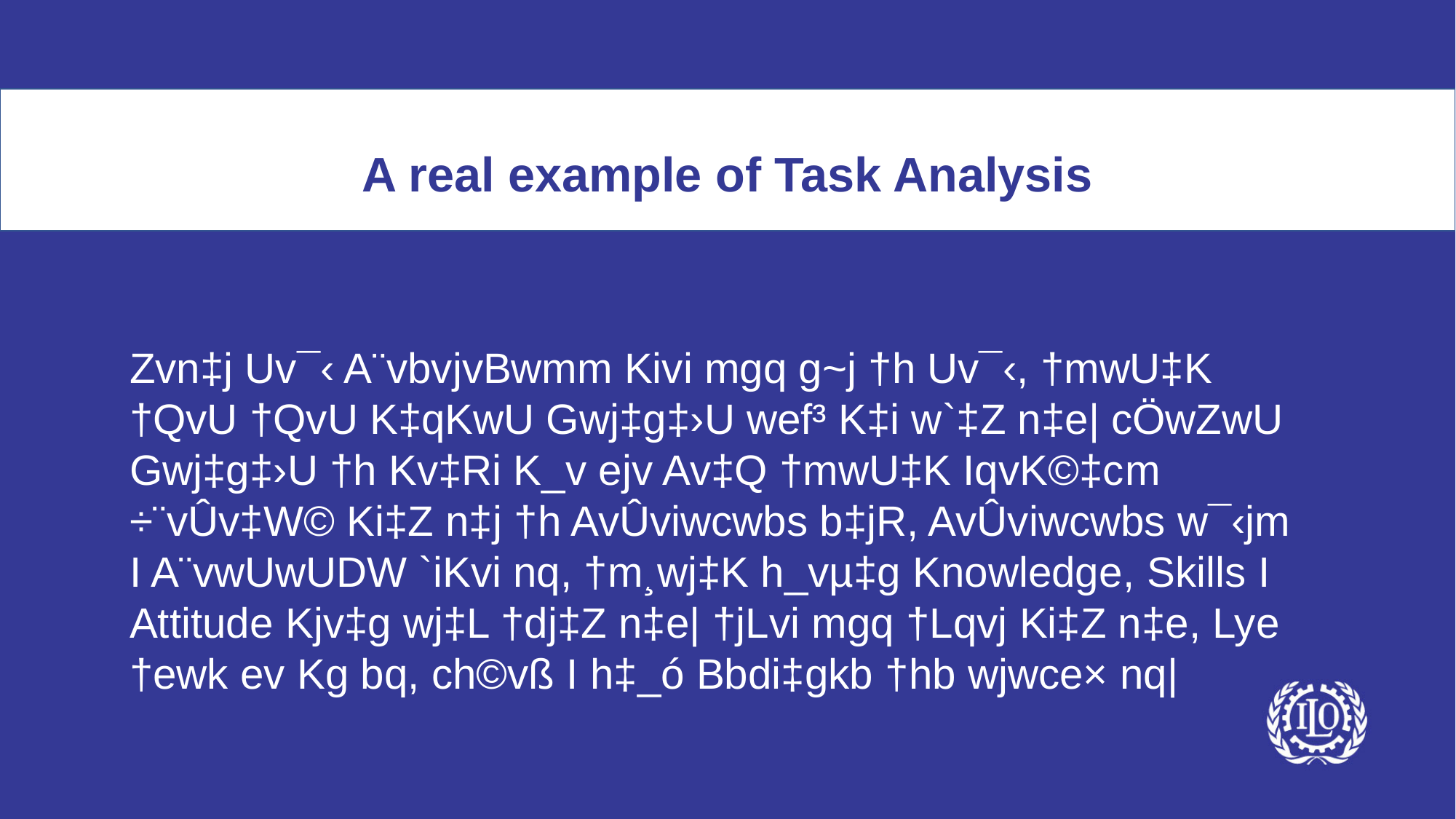

A real example of Task Analysis
Zvn‡j Uv¯‹ A¨vbvjvBwmm Kivi mgq g~j †h Uv¯‹, †mwU‡K †QvU †QvU K‡qKwU Gwj‡g‡›U wef³ K‡i w`‡Z n‡e| cÖwZwU Gwj‡g‡›U †h Kv‡Ri K_v ejv Av‡Q †mwU‡K IqvK©‡c­m ÷¨vÛv‡W© Ki‡Z n‡j †h AvÛviwcwbs b‡jR, AvÛviwcwbs w¯‹jm I A¨vwUwUDW `iKvi nq, †m¸wj‡K h_vµ‡g Knowledge, Skills I Attitude Kjv‡g wj‡L †dj‡Z n‡e| †jLvi mgq †Lqvj Ki‡Z n‡e, Lye †ewk ev Kg bq, ch©vß I h‡_ó Bbdi‡gkb †hb wjwce× nq|